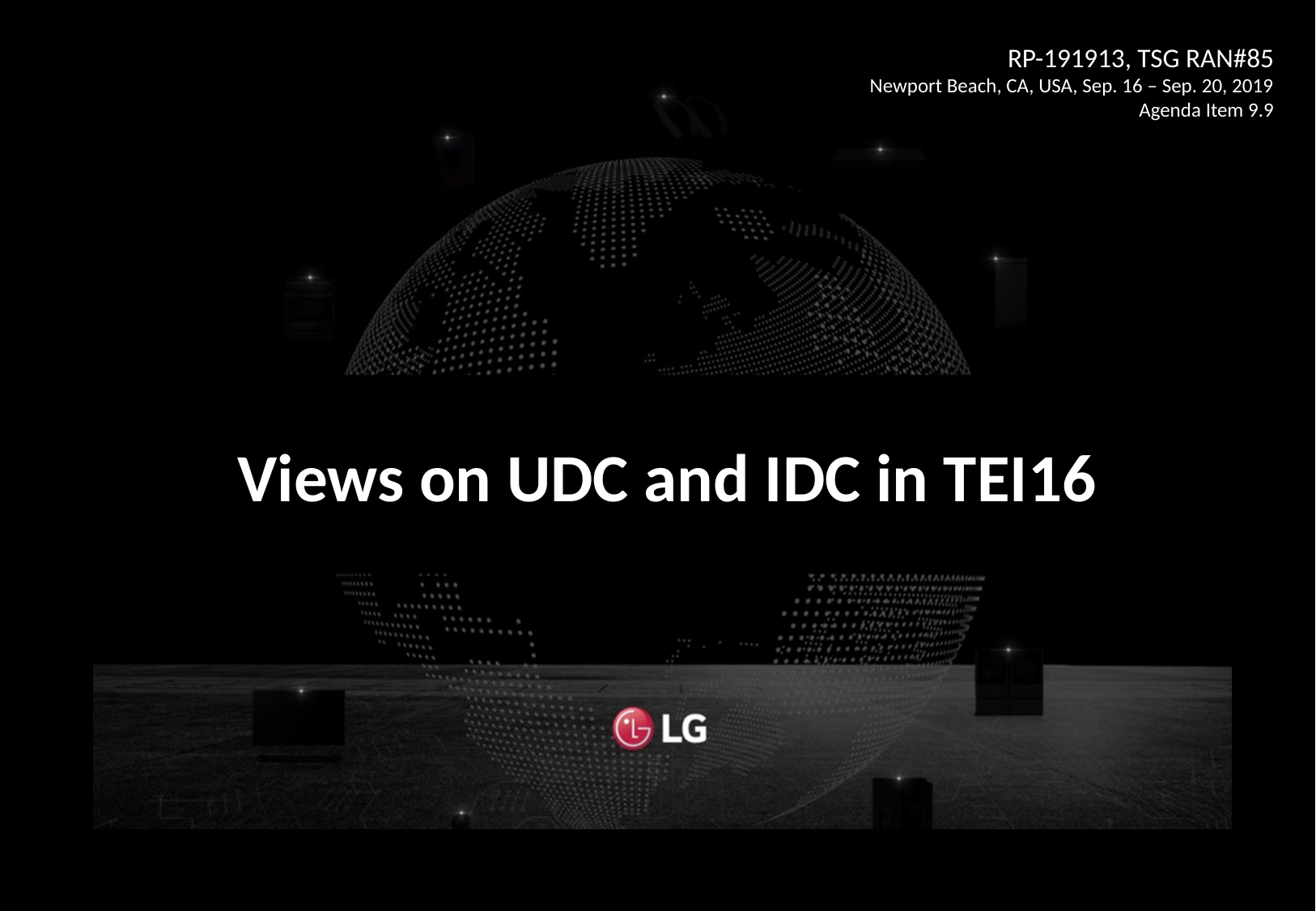

# Views on UDC and IDC in TEI16